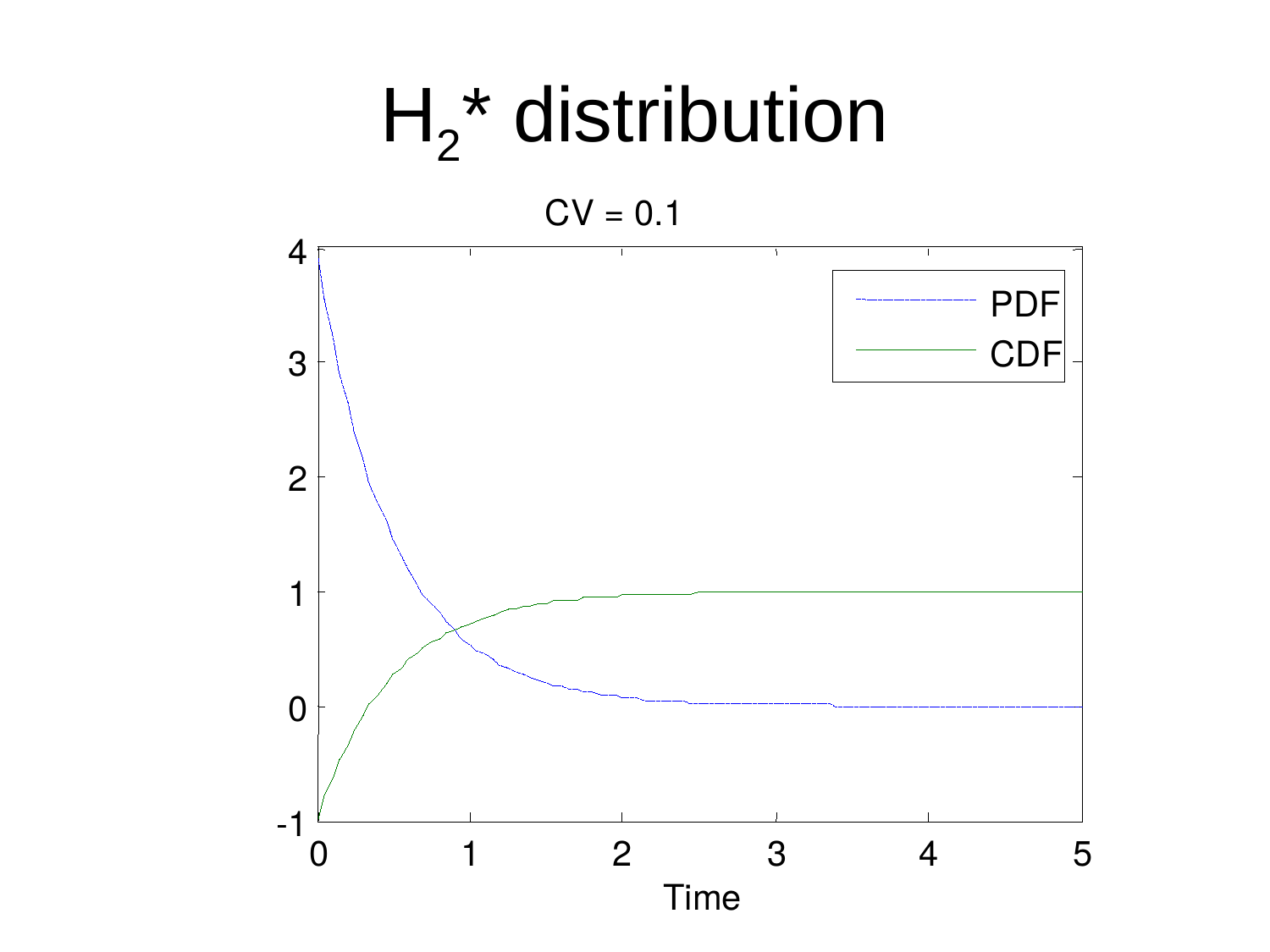

# H2* distribution

 CV = 0.1
4

PDF

CDF
3

2

1

0

-1

0
1
2
3
4
5
Time